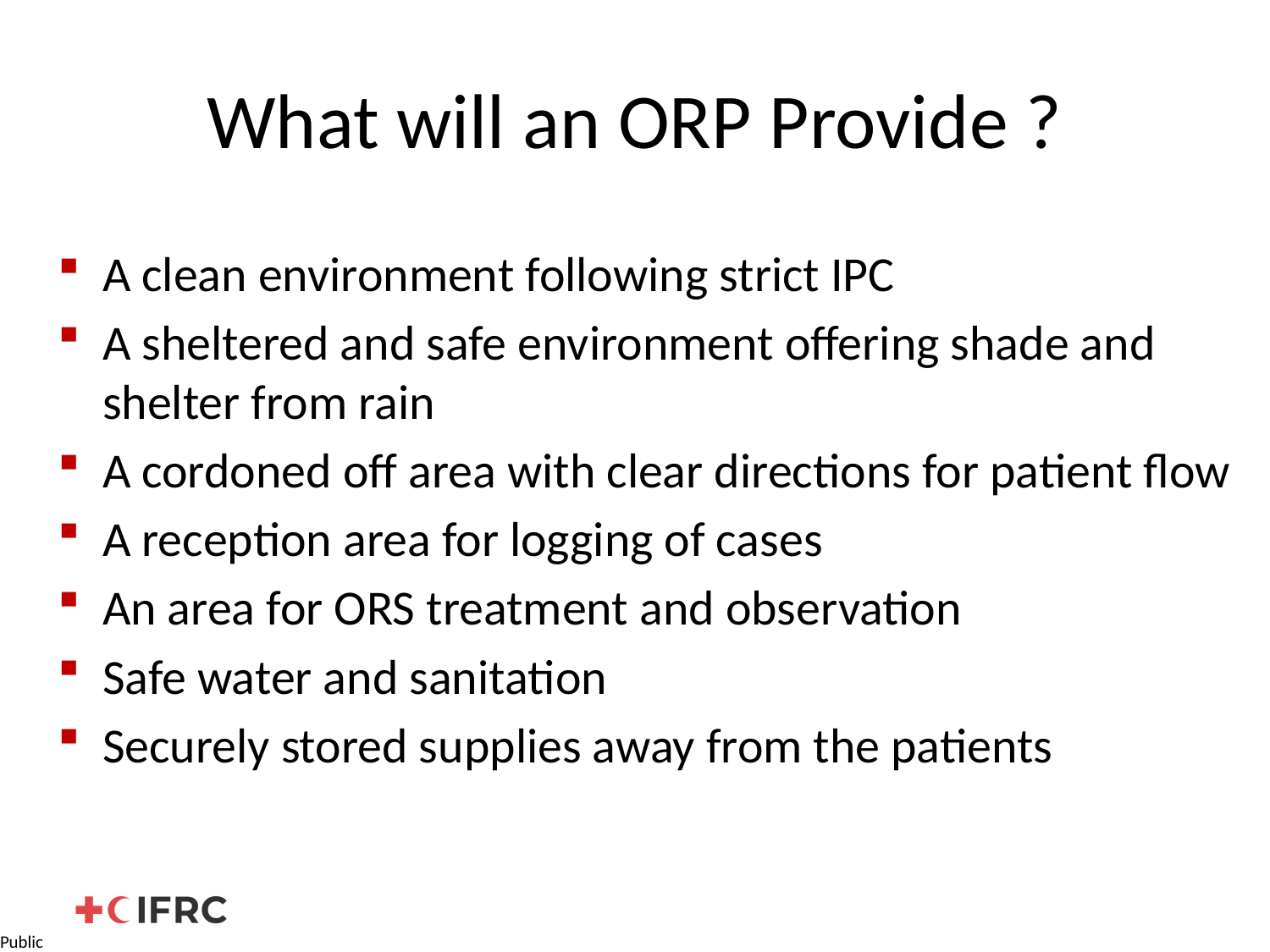

# What will an ORP Provide ?
A clean environment following strict IPC
A sheltered and safe environment offering shade and shelter from rain
A cordoned off area with clear directions for patient flow
A reception area for logging of cases
An area for ORS treatment and observation
Safe water and sanitation
Securely stored supplies away from the patients